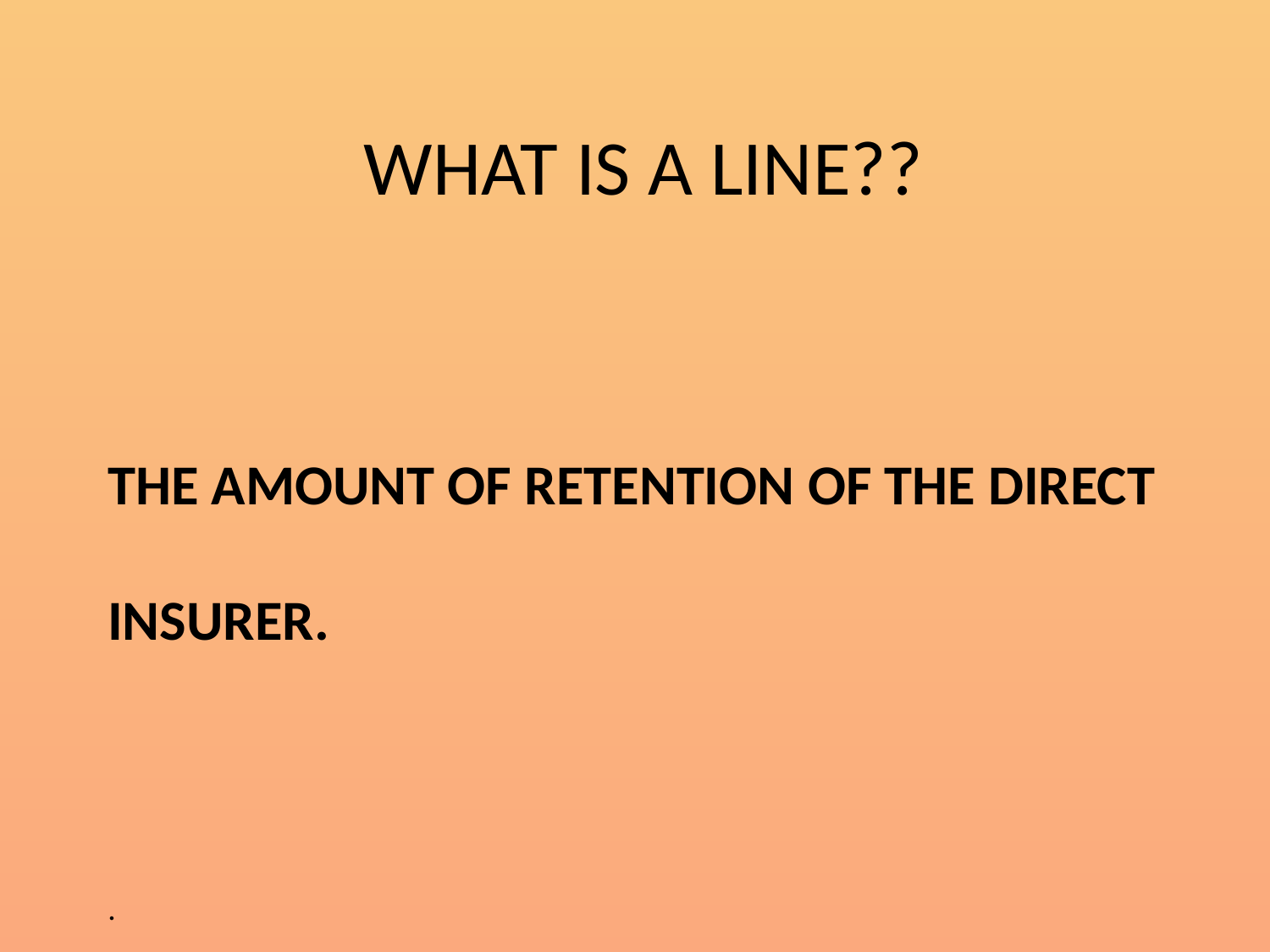

# WHAT IS A LINE??

THE AMOUNT OF RETENTION OF THE DIRECT

INSURER.

.